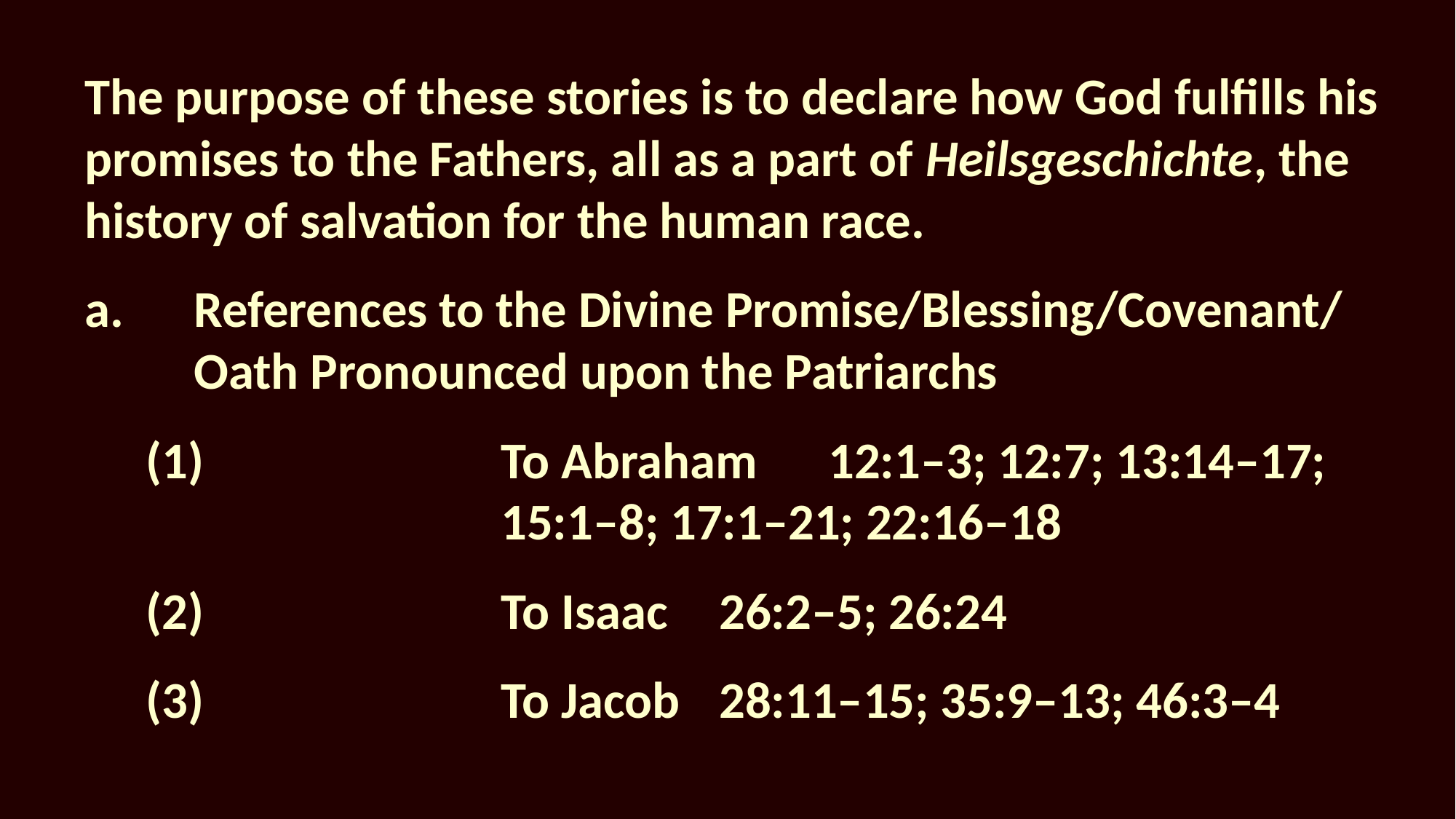

The purpose of these stories is to declare how God fulfills his promises to the Fathers, all as a part of Heilsgeschichte, the history of salvation for the human race.
a.	References to the Divine Promise/Blessing/Covenant/ 		Oath Pronounced upon the Patriarchs
(1)	To Abraham	12:1–3; 12:7; 13:14–17; 15:1–8; 17:1–21; 22:16–18
(2)	To Isaac	26:2–5; 26:24
(3)	To Jacob	28:11–15; 35:9–13; 46:3–4